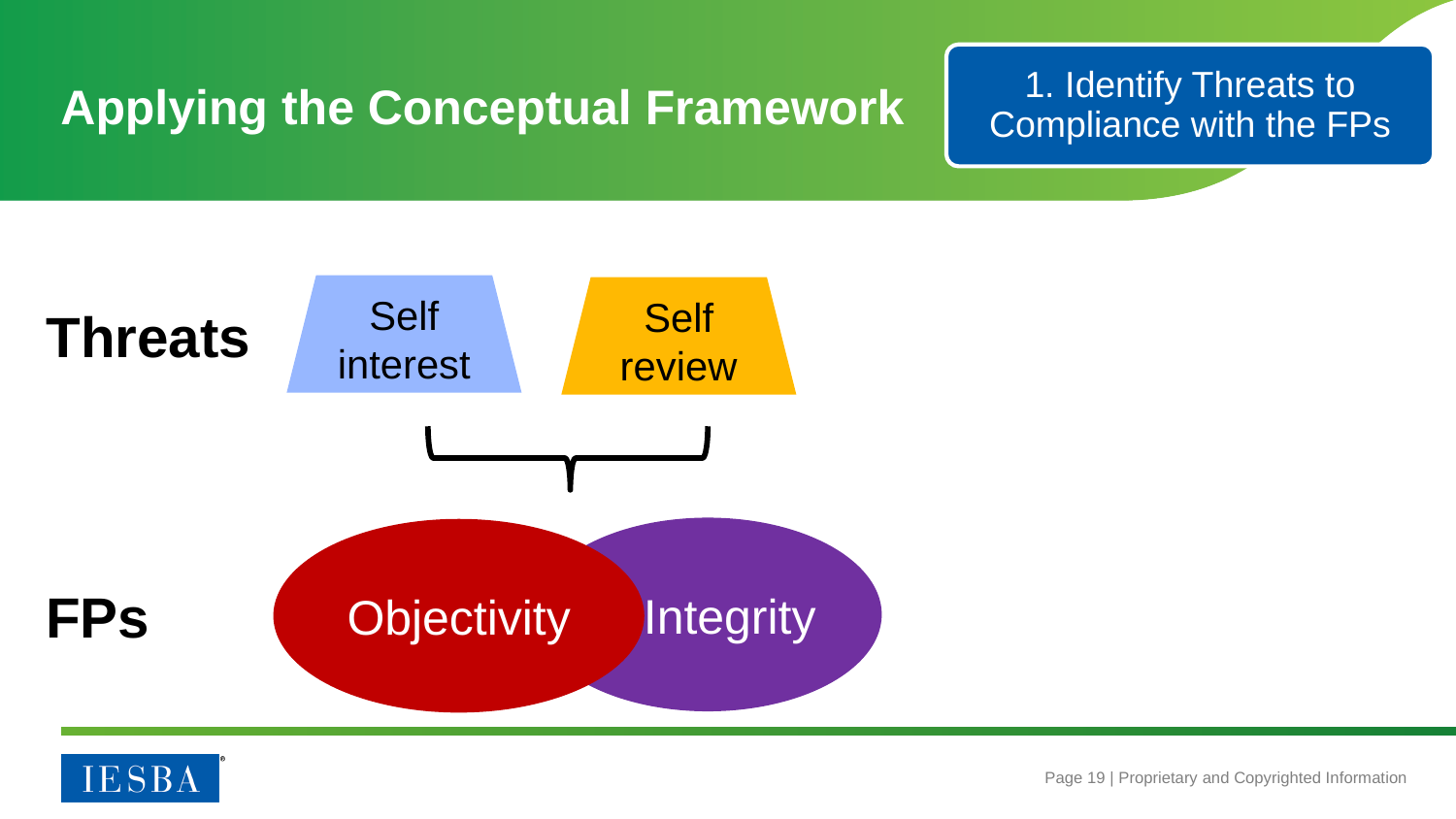

1. Identify Threats to Compliance with the FPs
# Applying the Conceptual Framework
Self interest
Self review
Threats

Integrity
Objectivity
FPs